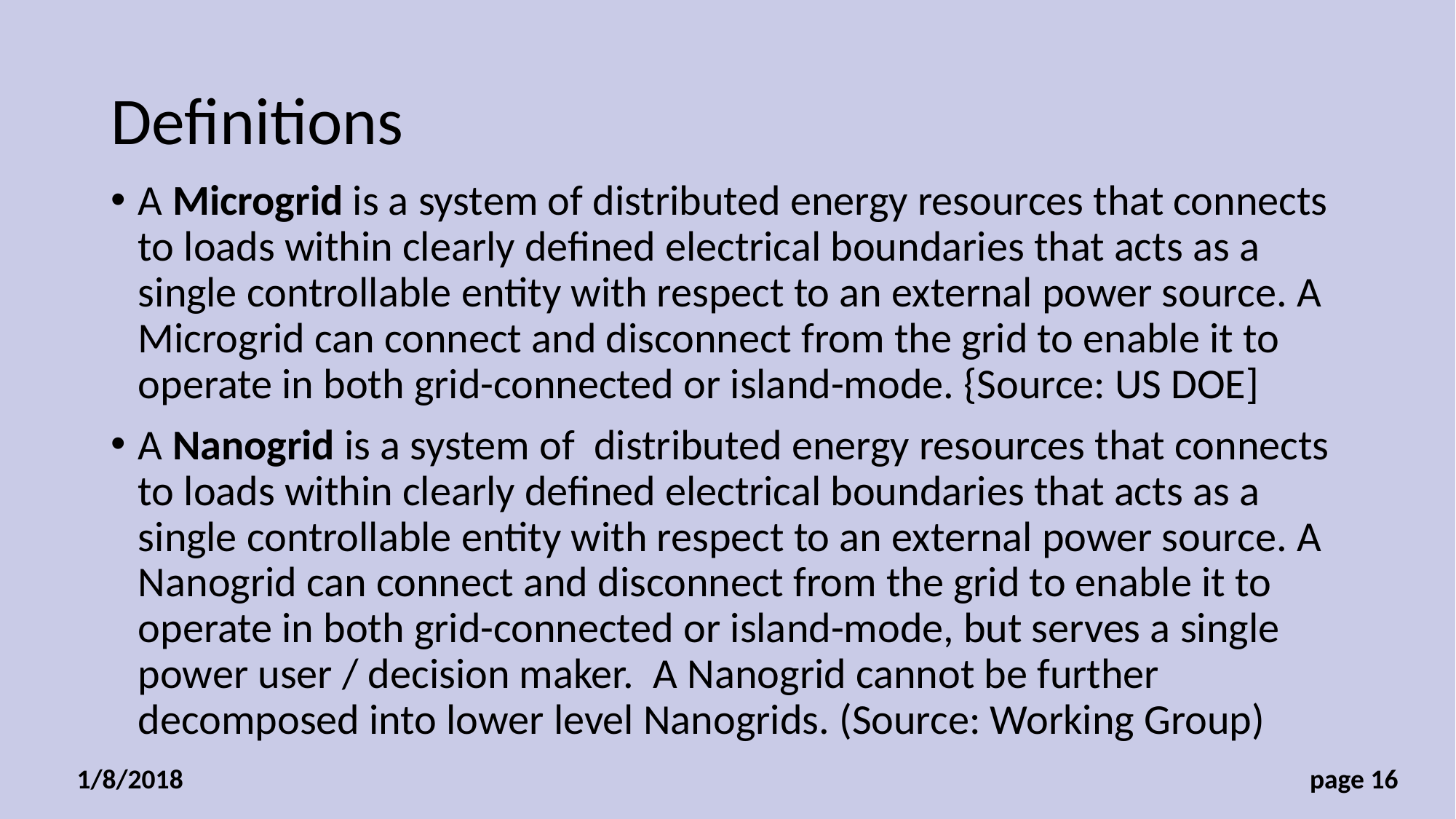

# Definitions
A Microgrid is a system of distributed energy resources that connects to loads within clearly defined electrical boundaries that acts as a single controllable entity with respect to an external power source. A Microgrid can connect and disconnect from the grid to enable it to operate in both grid-connected or island-mode. {Source: US DOE]
A Nanogrid is a system of  distributed energy resources that connects to loads within clearly defined electrical boundaries that acts as a single controllable entity with respect to an external power source. A Nanogrid can connect and disconnect from the grid to enable it to operate in both grid-connected or island-mode, but serves a single power user / decision maker.  A Nanogrid cannot be further decomposed into lower level Nanogrids. (Source: Working Group)
1/8/2018
 page 16